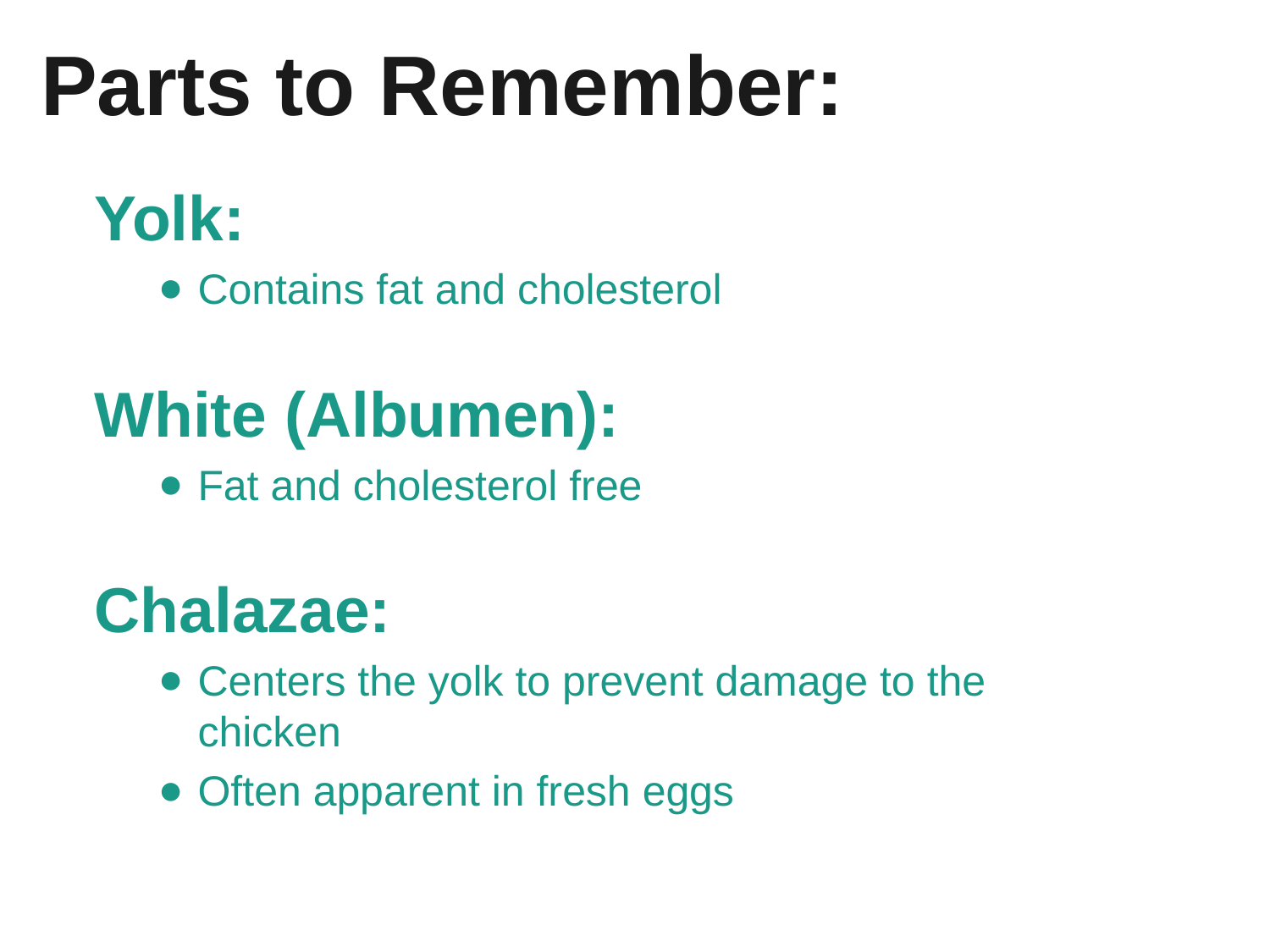

# Parts to Remember:
Yolk:
Contains fat and cholesterol
White (Albumen):
Fat and cholesterol free
Chalazae:
Centers the yolk to prevent damage to the chicken
Often apparent in fresh eggs